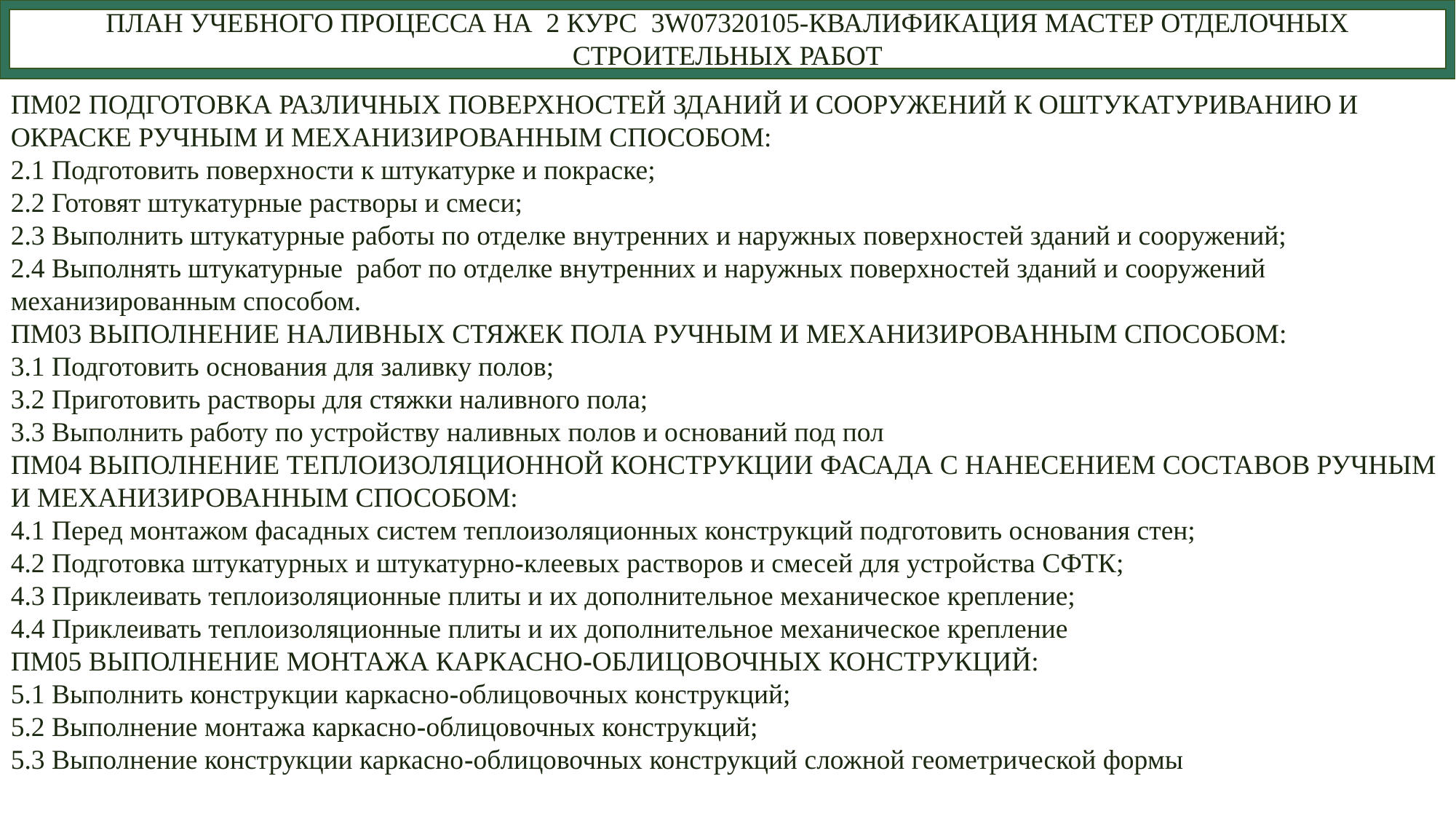

ПЛАН УЧЕБНОГО ПРОЦЕССА НА  2 КУРС  3W07320105-КВАЛИФИКАЦИЯ МАСТЕР ОТДЕЛОЧНЫХ СТРОИТЕЛЬНЫХ РАБОТ
ПМ02 ПОДГОТОВКА РАЗЛИЧНЫХ ПОВЕРХНОСТЕЙ ЗДАНИЙ И СООРУЖЕНИЙ К ОШТУКАТУРИВАНИЮ И ОКРАСКЕ РУЧНЫМ И МЕХАНИЗИРОВАННЫМ СПОСОБОМ:
2.1 Подготовить поверхности к штукатурке и покраске;
2.2 Готовят штукатурные растворы и смеси;
2.3 Выполнить штукатурные работы по отделке внутренних и наружных поверхностей зданий и сооружений;
2.4 Выполнять штукатурные  работ по отделке внутренних и наружных поверхностей зданий и сооружений механизированным способом.
ПМ03 ВЫПОЛНЕНИЕ НАЛИВНЫХ СТЯЖЕК ПОЛА РУЧНЫМ И МЕХАНИЗИРОВАННЫМ СПОСОБОМ:
3.1 Подготовить основания для заливку полов;
3.2 Приготовить растворы для стяжки наливного пола;
3.3 Выполнить работу по устройству наливных полов и оснований под пол
ПМ04 ВЫПОЛНЕНИЕ ТЕПЛОИЗОЛЯЦИОННОЙ КОНСТРУКЦИИ ФАСАДА С НАНЕСЕНИЕМ СОСТАВОВ РУЧНЫМ И МЕХАНИЗИРОВАННЫМ СПОСОБОМ:
4.1 Перед монтажом фасадных систем теплоизоляционных конструкций подготовить основания стен;
4.2 Подготовка штукатурных и штукатурно-клеевых растворов и смесей для устройства СФТК;
4.3 Приклеивать теплоизоляционные плиты и их дополнительное механическое крепление;
4.4 Приклеивать теплоизоляционные плиты и их дополнительное механическое крепление
ПМ05 ВЫПОЛНЕНИЕ МОНТАЖА КАРКАСНО-ОБЛИЦОВОЧНЫХ КОНСТРУКЦИЙ:
5.1 Выполнить конструкции каркасно-облицовочных конструкций;
5.2 Выполнение монтажа каркасно-облицовочных конструкций;
5.3 Выполнение конструкции каркасно-облицовочных конструкций сложной геометрической формы